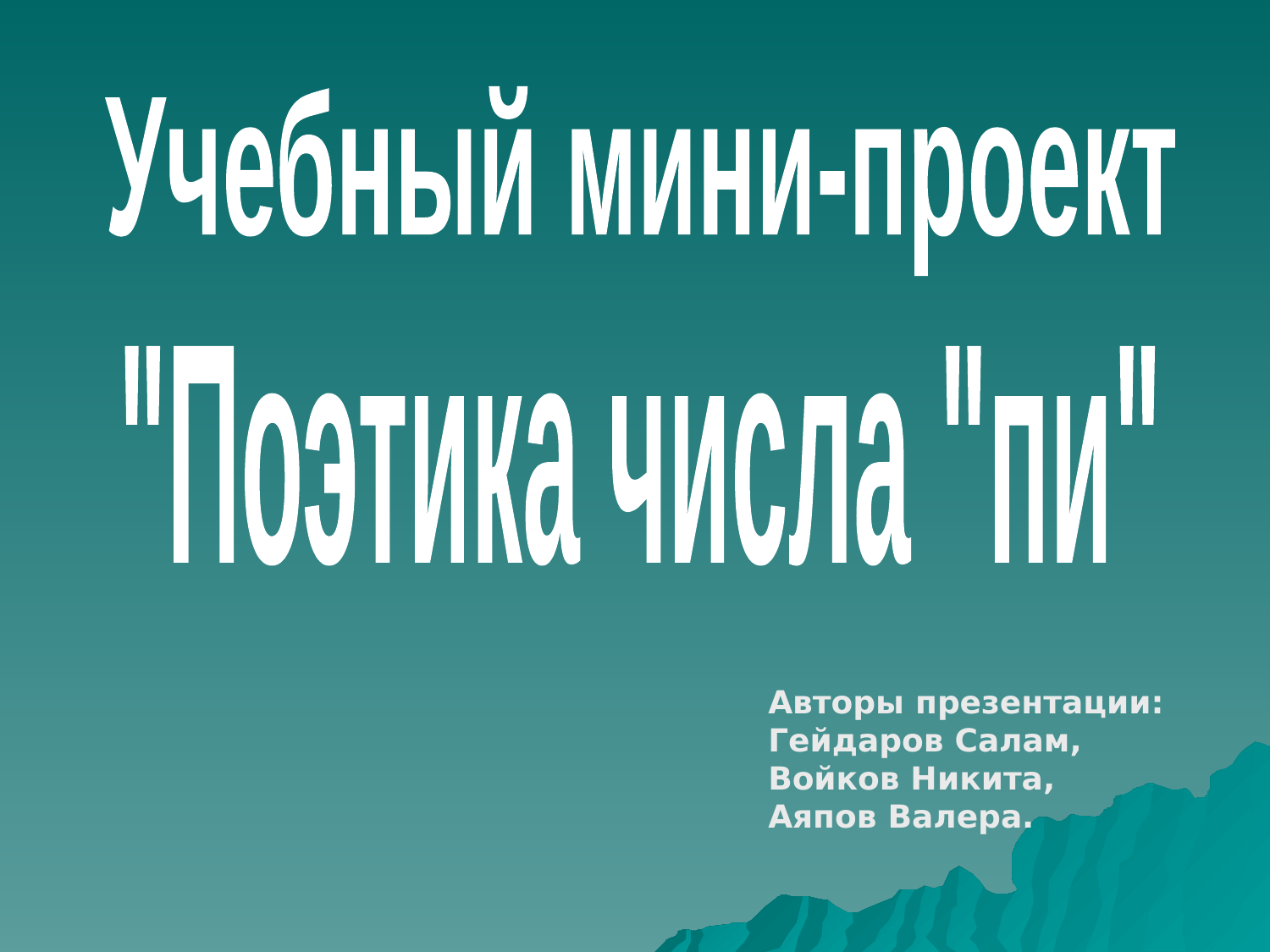

Учебный мини-проект
"Поэтика числа "пи"
Авторы презентации:
Гейдаров Салам,
Войков Никита,
Аяпов Валера.